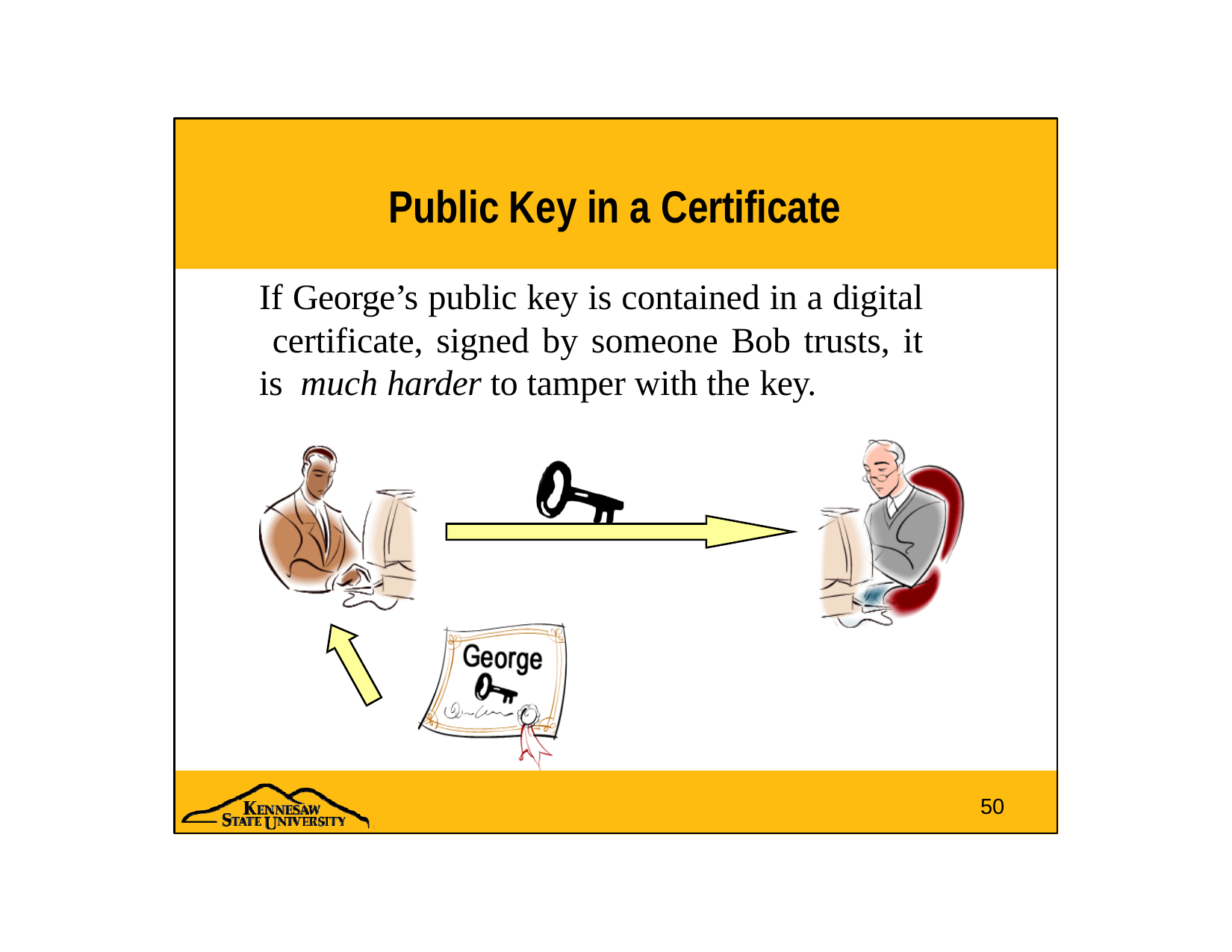

# Public Key in a Certificate
If George’s public key is contained in a digital  certificate, signed by someone Bob trusts, it is  much harder to tamper with the key.

50